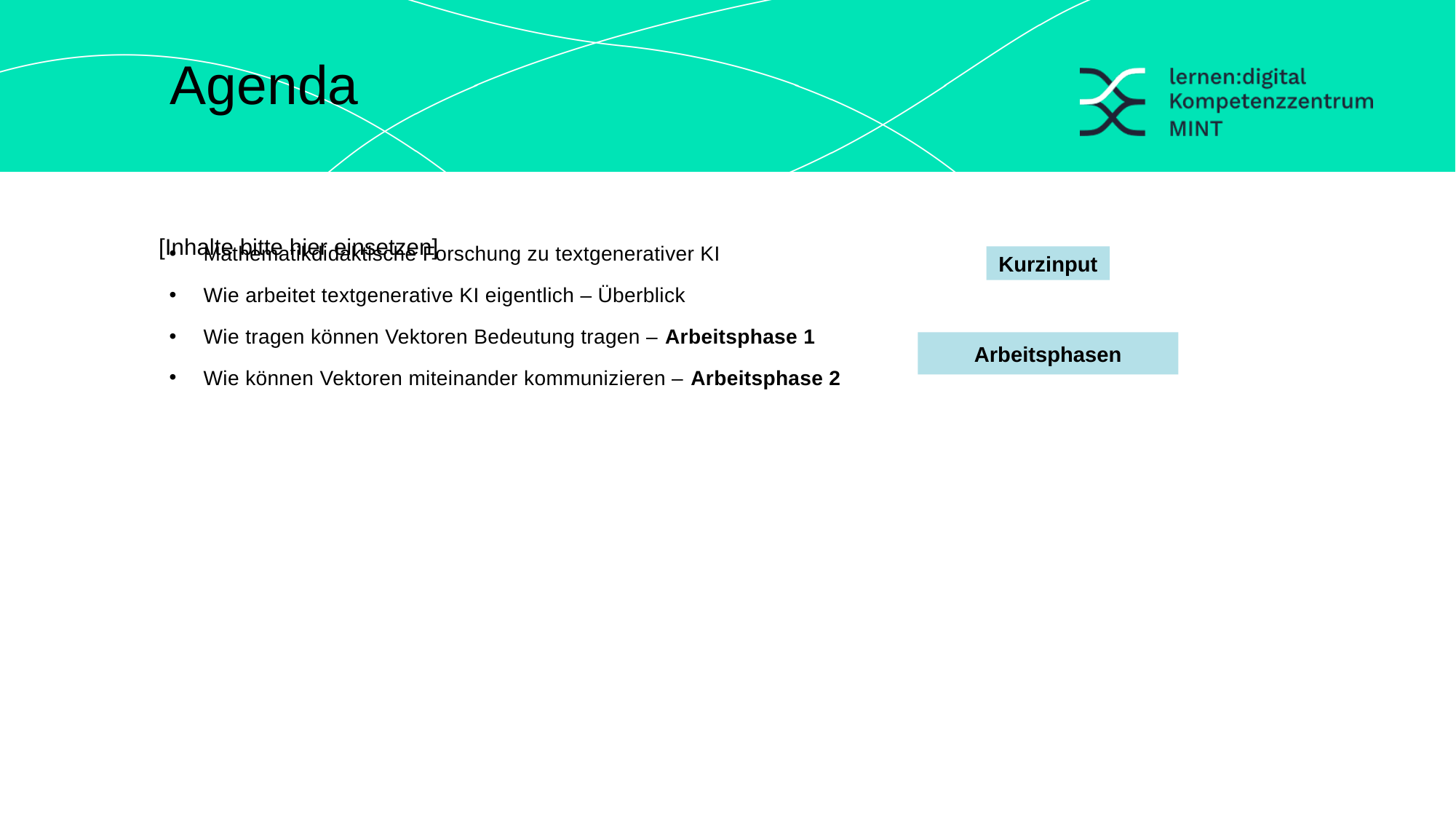

Agenda
[Inhalte bitte hier einsetzen]

Mathematikdidaktische Forschung zu textgenerativer KI
Wie arbeitet textgenerative KI eigentlich – Überblick
Wie tragen können Vektoren Bedeutung tragen – Arbeitsphase 1
Wie können Vektoren miteinander kommunizieren – Arbeitsphase 2

Kurzinput
Arbeitsphasen